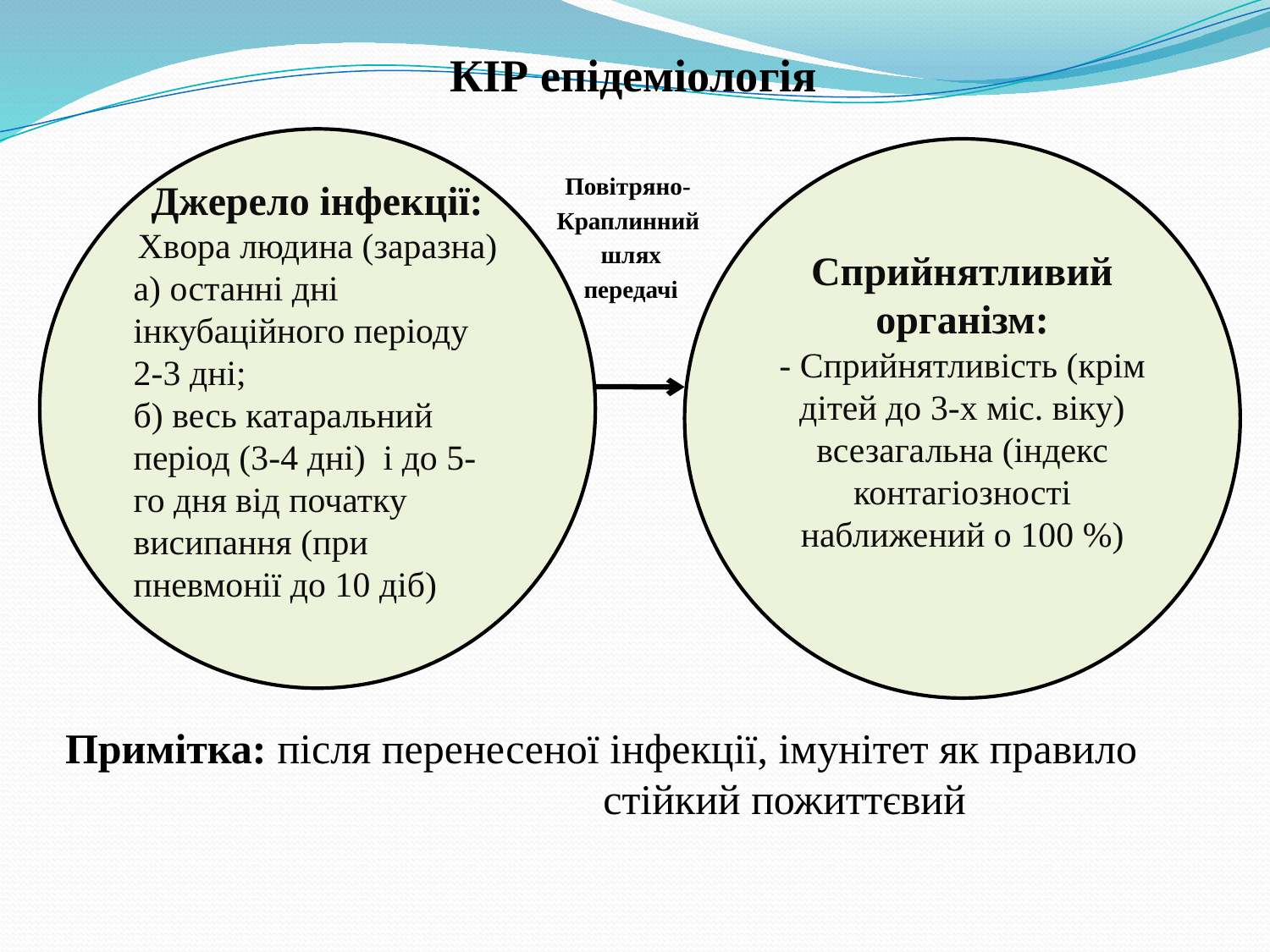

КІР епідеміологія

Повітряно-
Краплинний
 шлях
 передачі

Примітка: після перенесеної інфекції, імунітет як правило                                стійкий пожиттєвий
Джерело інфекції:
Хвора людина (заразна)
а) останні дні інкубаційного періоду 2-3 дні;
б) весь катаральний період (3-4 дні)  і до 5-го дня від початку висипання (при пневмонії до 10 діб)

Сприйнятливий організм:
- Сприйнятливість (крім дітей до 3-х міс. віку) всезагальна (індекс контагіозності наближений о 100 %)